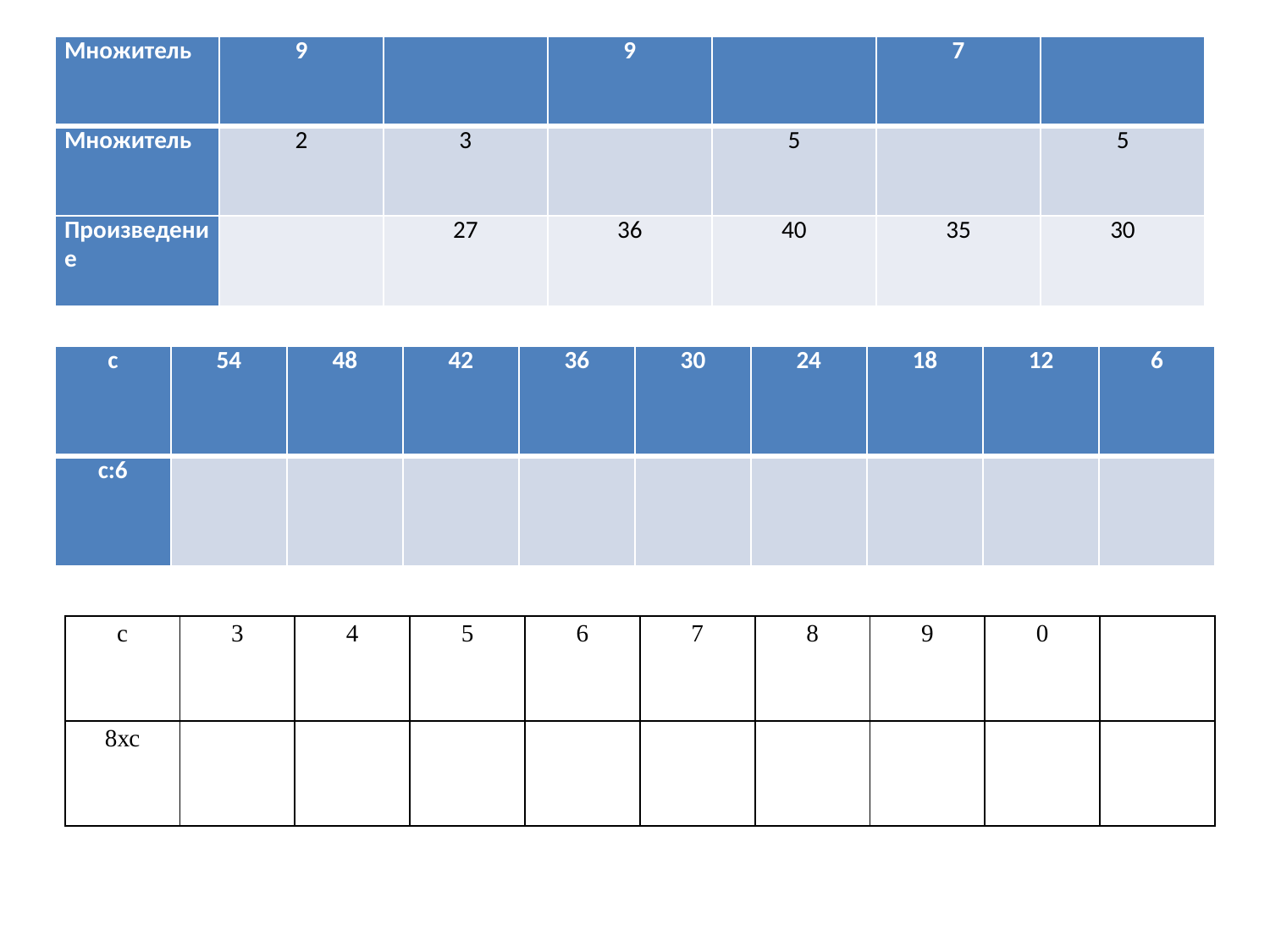

| Множитель | 9 |  | 9 |  | 7 |  |
| --- | --- | --- | --- | --- | --- | --- |
| Множитель | 2 | 3 |  | 5 |  | 5 |
| Произведение |  | 27 | 36 | 40 | 35 | 30 |
| с | 54 | 48 | 42 | 36 | 30 | 24 | 18 | 12 | 6 |
| --- | --- | --- | --- | --- | --- | --- | --- | --- | --- |
| с:6 |  |  |  |  |  |  |  |  |  |

| с | 3 | 4 | 5 | 6 | 7 | 8 | 9 | 0 |  |
| --- | --- | --- | --- | --- | --- | --- | --- | --- | --- |
| 8хс |  |  |  |  |  |  |  |  |  |